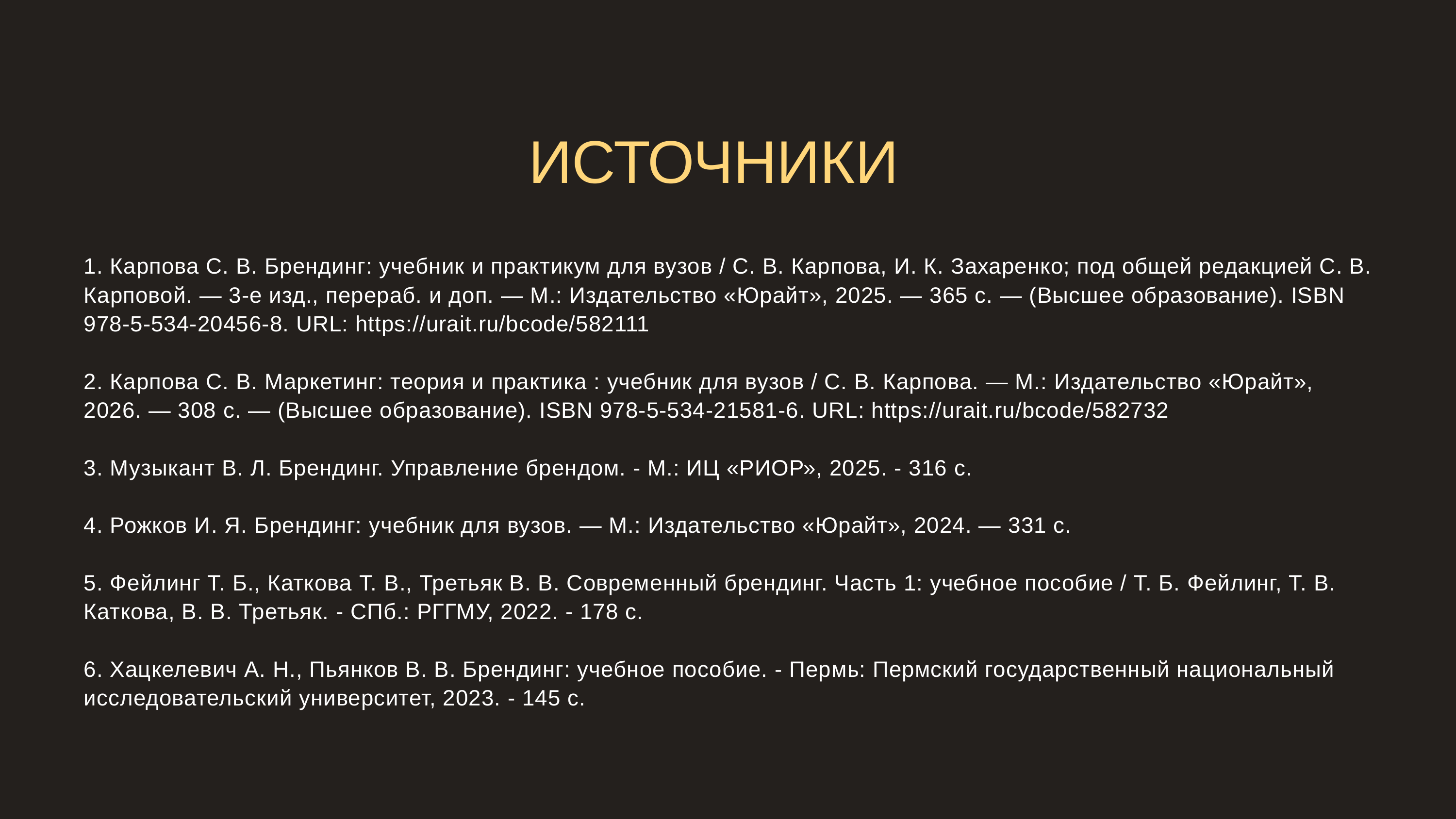

ИСТОЧНИКИ
1. Карпова С. В. Брендинг: учебник и практикум для вузов / С. В. Карпова, И. К. Захаренко; под общей редакцией С. В. Карповой. — 3-е изд., перераб. и доп. — М.: Издательство «Юрайт», 2025. — 365 с. — (Высшее образование). ISBN 978-5-534-20456-8. URL: https://urait.ru/bcode/582111

2. Карпова С. В. Маркетинг: теория и практика : учебник для вузов / С. В. Карпова. — М.: Издательство «Юрайт», 2026. — 308 с. — (Высшее образование). ISBN 978-5-534-21581-6. URL: https://urait.ru/bcode/582732

3. Музыкант В. Л. Брендинг. Управление брендом. - М.: ИЦ «РИОР», 2025. - 316 с.

4. Рожков И. Я. Брендинг: учебник для вузов. — М.: Издательство «Юрайт», 2024. — 331 с.

5. Фейлинг Т. Б., Каткова Т. В., Третьяк В. В. Современный брендинг. Часть 1: учебное пособие / Т. Б. Фейлинг, Т. В. Каткова, В. В. Третьяк. - СПб.: РГГМУ, 2022. - 178 с.

6. Хацкелевич А. Н., Пьянков В. В. Брендинг: учебное пособие. - Пермь: Пермский государственный национальный исследовательский университет, 2023. - 145 с.